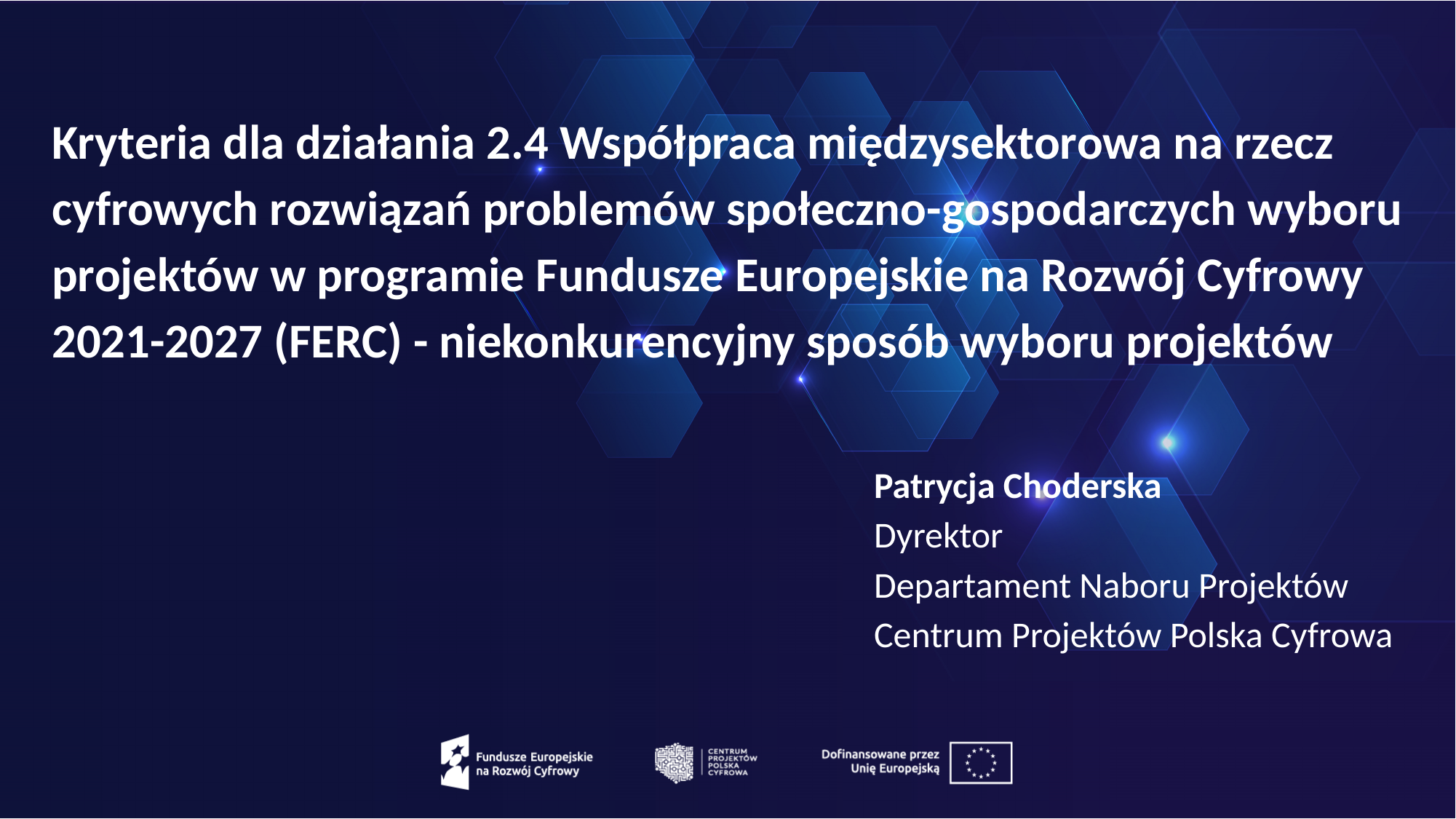

# Kryteria dla działania 2.4 Współpraca międzysektorowa na rzecz cyfrowych rozwiązań problemów społeczno-gospodarczych wyboru projektów w programie Fundusze Europejskie na Rozwój Cyfrowy 2021-2027 (FERC) - niekonkurencyjny sposób wyboru projektów
Patrycja Choderska
Dyrektor
Departament Naboru Projektów
Centrum Projektów Polska Cyfrowa